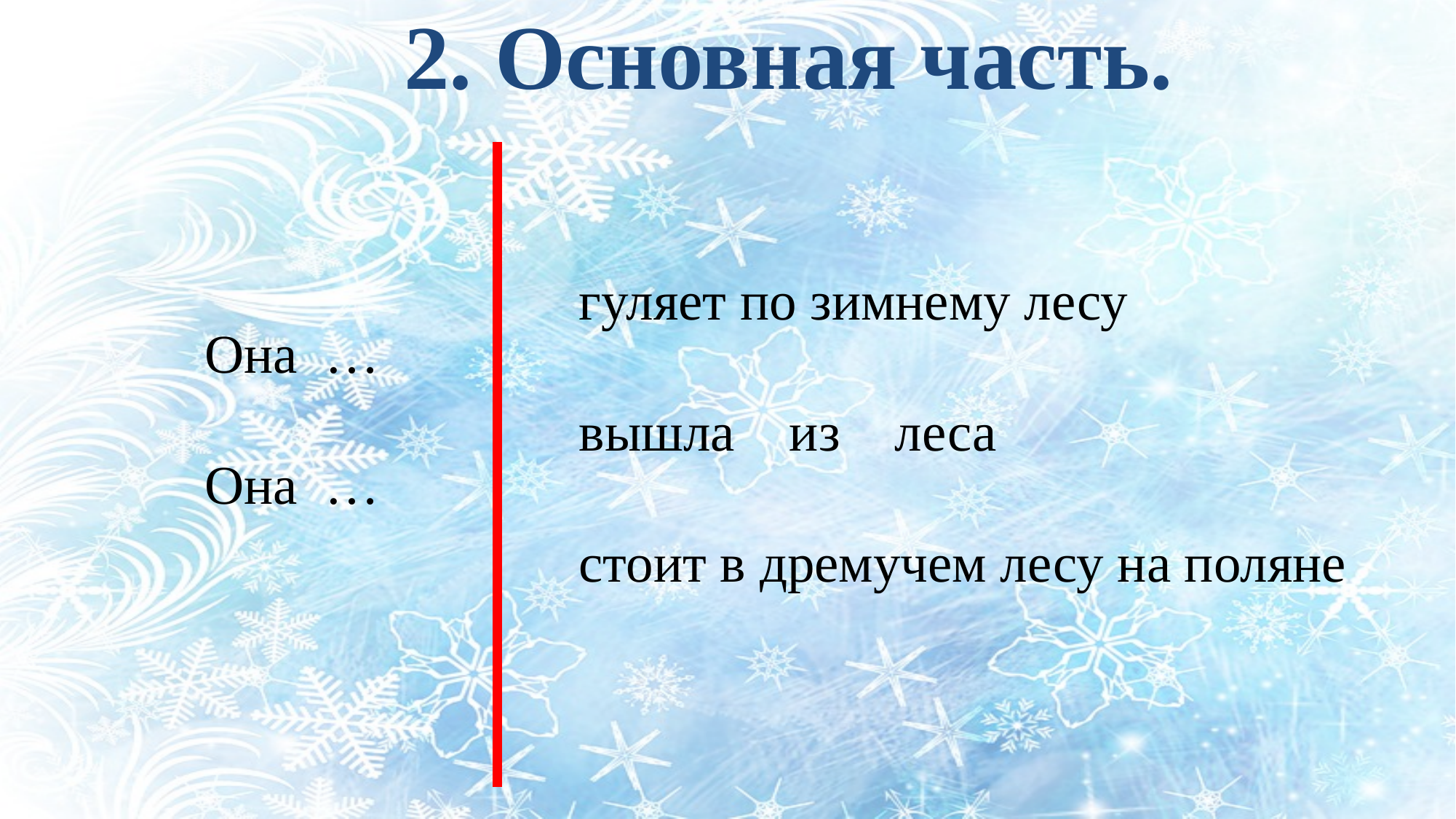

2. Основная часть.

Она  …

Она  …

гуляет по зимнему лесу

вышла    из    леса

стоит в дремучем лесу на поляне